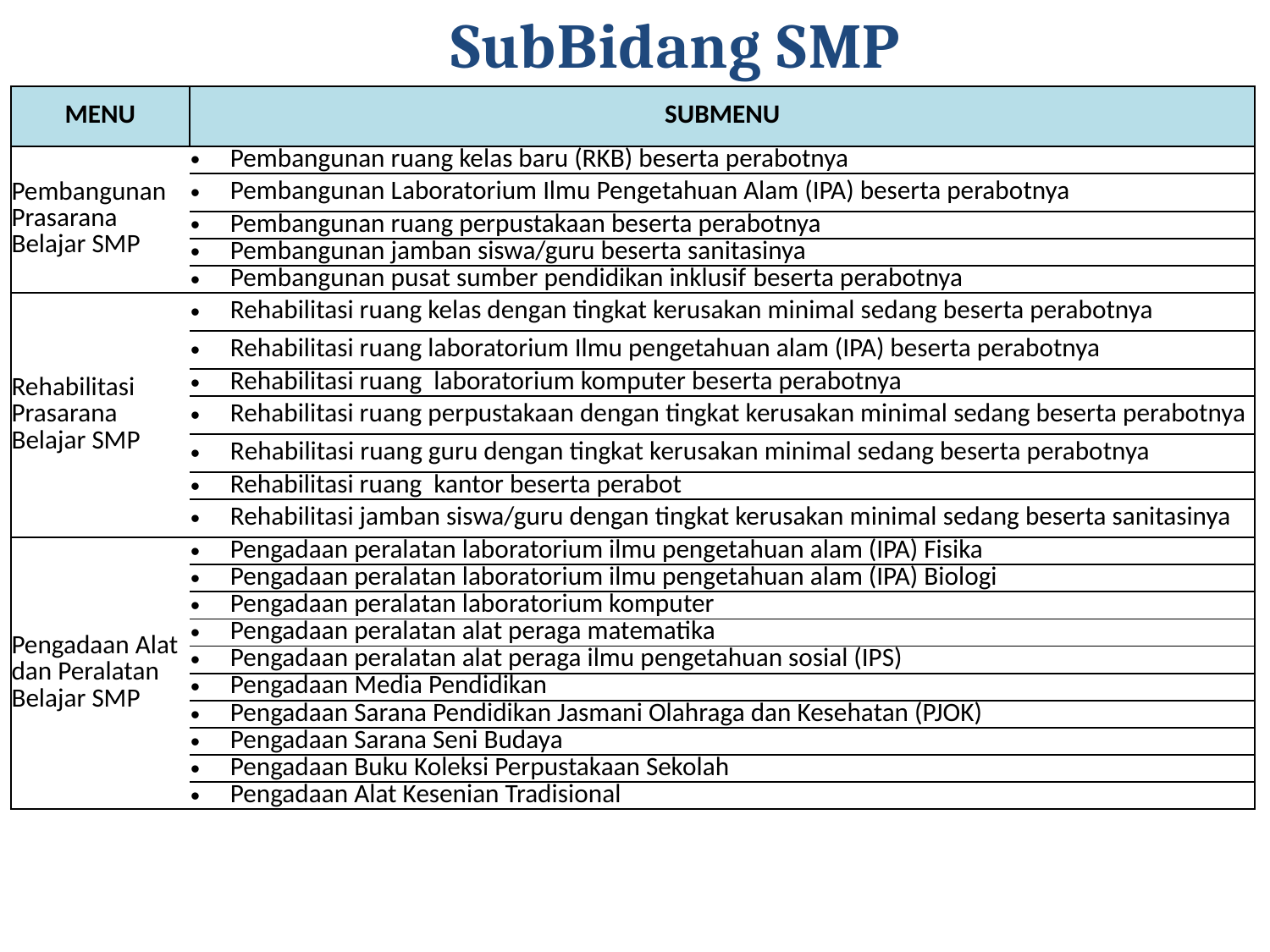

# SubBidang SMP
| MENU | SUBMENU |
| --- | --- |
| Pembangunan Prasarana Belajar SMP | Pembangunan ruang kelas baru (RKB) beserta perabotnya |
|  | Pembangunan Laboratorium Ilmu Pengetahuan Alam (IPA) beserta perabotnya |
|  | Pembangunan ruang perpustakaan beserta perabotnya |
|  | Pembangunan jamban siswa/guru beserta sanitasinya |
|  | Pembangunan pusat sumber pendidikan inklusif beserta perabotnya |
| Rehabilitasi Prasarana Belajar SMP | Rehabilitasi ruang kelas dengan tingkat kerusakan minimal sedang beserta perabotnya |
|  | Rehabilitasi ruang laboratorium Ilmu pengetahuan alam (IPA) beserta perabotnya |
|  | Rehabilitasi ruang laboratorium komputer beserta perabotnya |
|  | Rehabilitasi ruang perpustakaan dengan tingkat kerusakan minimal sedang beserta perabotnya |
|  | Rehabilitasi ruang guru dengan tingkat kerusakan minimal sedang beserta perabotnya |
|  | Rehabilitasi ruang kantor beserta perabot |
|  | Rehabilitasi jamban siswa/guru dengan tingkat kerusakan minimal sedang beserta sanitasinya |
| Pengadaan Alat dan Peralatan Belajar SMP | Pengadaan peralatan laboratorium ilmu pengetahuan alam (IPA) Fisika |
|  | Pengadaan peralatan laboratorium ilmu pengetahuan alam (IPA) Biologi |
|  | Pengadaan peralatan laboratorium komputer |
|  | Pengadaan peralatan alat peraga matematika |
|  | Pengadaan peralatan alat peraga ilmu pengetahuan sosial (IPS) |
|  | Pengadaan Media Pendidikan |
|  | Pengadaan Sarana Pendidikan Jasmani Olahraga dan Kesehatan (PJOK) |
|  | Pengadaan Sarana Seni Budaya |
|  | Pengadaan Buku Koleksi Perpustakaan Sekolah |
|  | Pengadaan Alat Kesenian Tradisional |
11